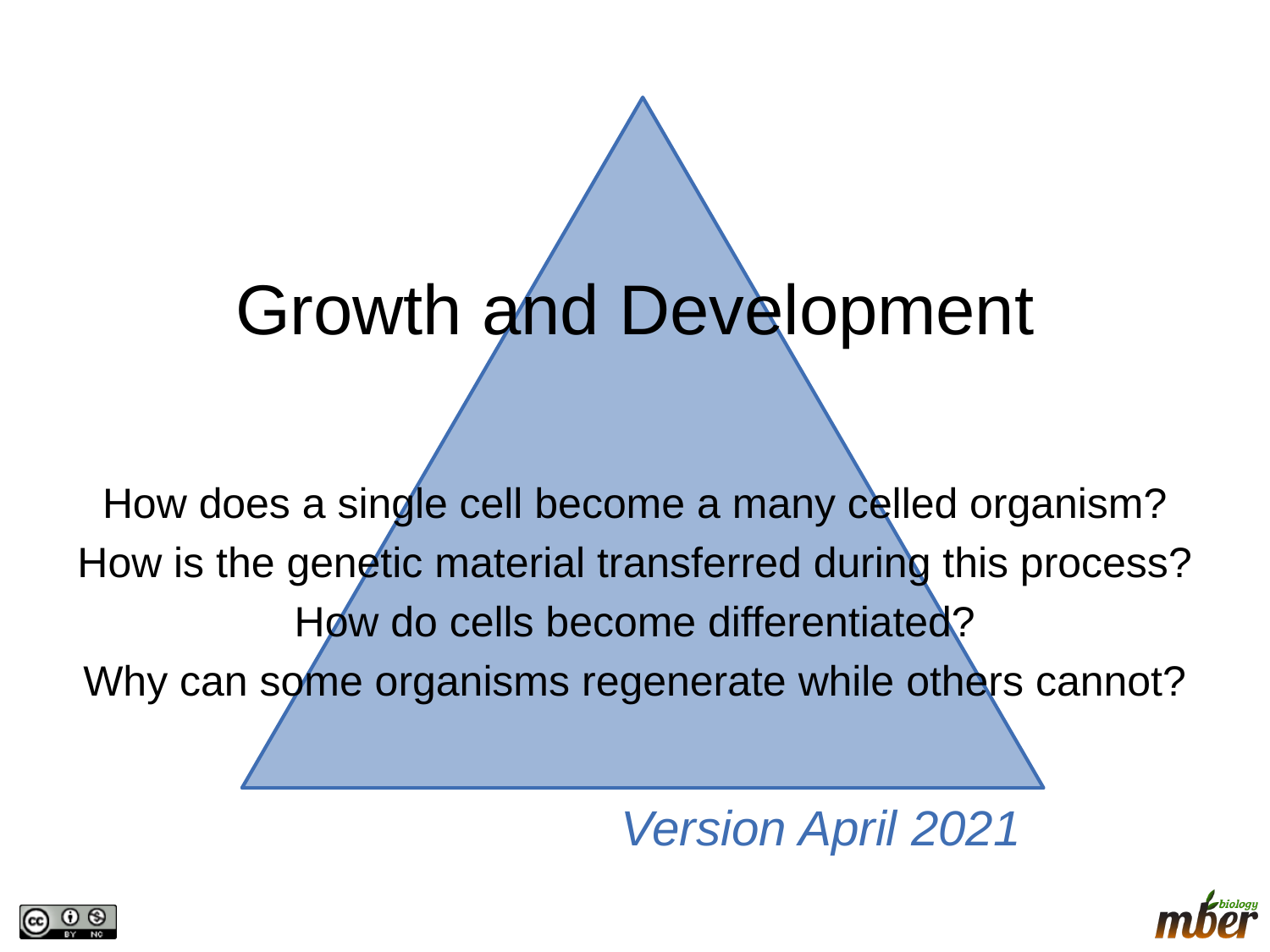

# Growth and Development
How does a single cell become a many celled organism?
How is the genetic material transferred during this process?
How do cells become differentiated?
Why can some organisms regenerate while others cannot?

Version April 2021